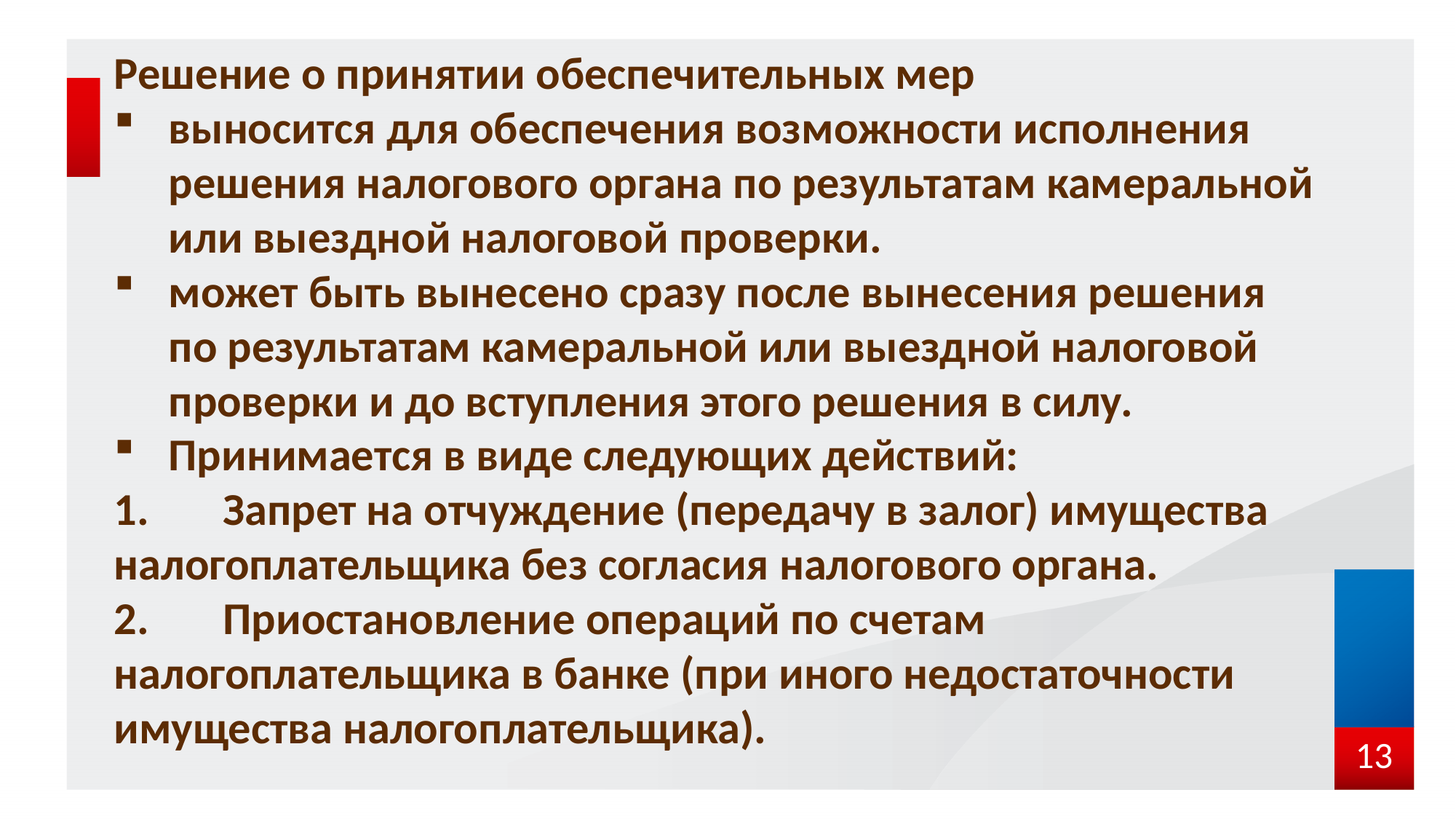

Решение о принятии обеспечительных мер
выносится для обеспечения возможности исполнения решения налогового органа по результатам камеральной или выездной налоговой проверки.
может быть вынесено сразу после вынесения решения по результатам камеральной или выездной налоговой проверки и до вступления этого решения в силу.
Принимается в виде следующих действий:
1.	Запрет на отчуждение (передачу в залог) имущества налогоплательщика без согласия налогового органа.
2.	Приостановление операций по счетам налогоплательщика в банке (при иного недостаточности имущества налогоплательщика).

13